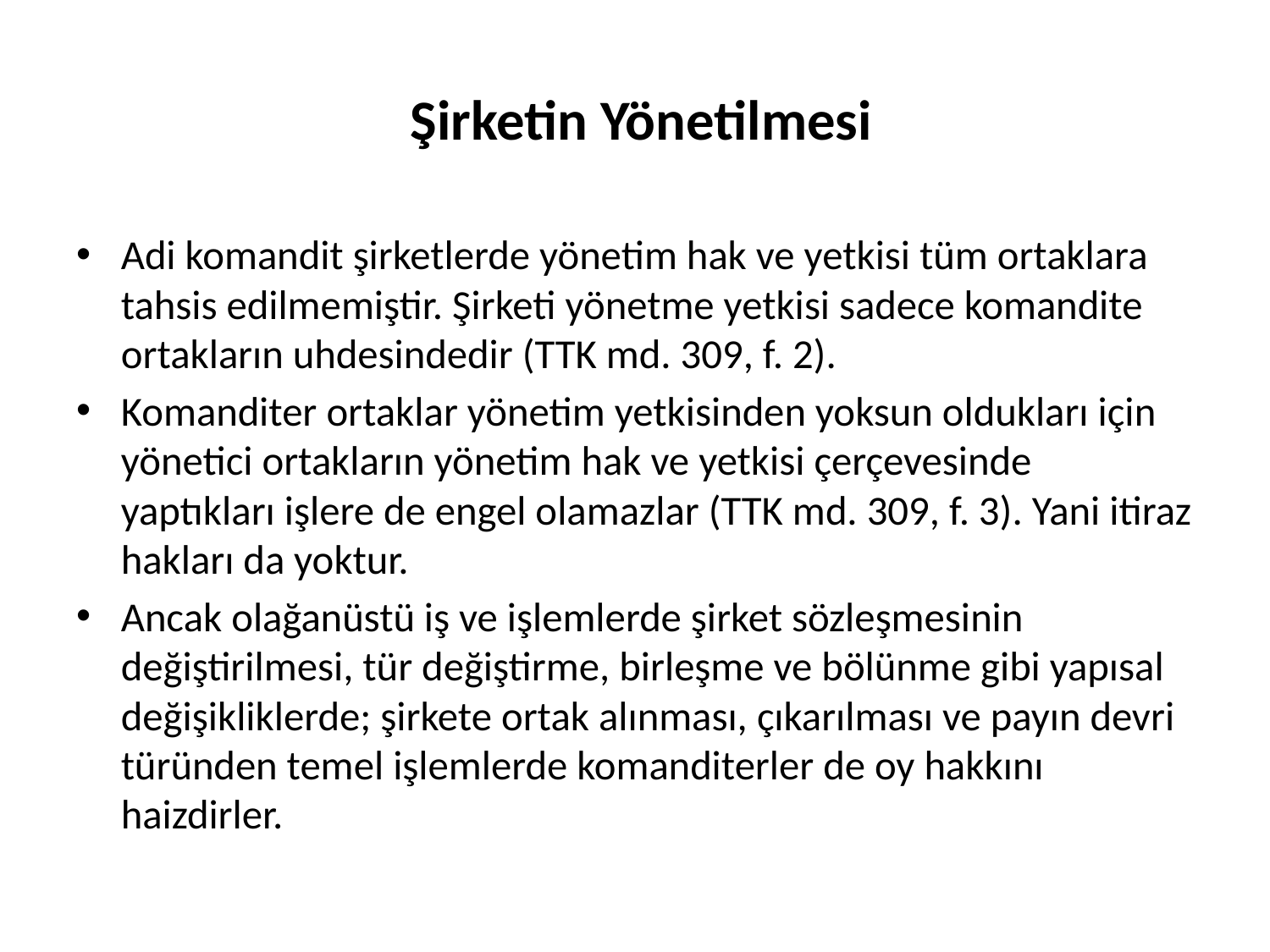

# Şirketin Yönetilmesi
Adi komandit şirketlerde yönetim hak ve yetkisi tüm ortaklara tahsis edilmemiştir. Şirketi yönetme yetkisi sadece komandite ortakların uhdesindedir (TTK md. 309, f. 2).
Komanditer ortaklar yönetim yetkisinden yoksun oldukları için yönetici ortakların yönetim hak ve yetkisi çerçevesinde yaptıkları işlere de engel olamazlar (TTK md. 309, f. 3). Yani itiraz hakları da yoktur.
Ancak olağanüstü iş ve işlemlerde şirket sözleşmesinin değiştirilmesi, tür değiştirme, birleşme ve bölünme gibi yapısal değişikliklerde; şirkete ortak alınması, çıkarılması ve payın devri türünden temel işlemlerde komanditerler de oy hakkını haizdirler.